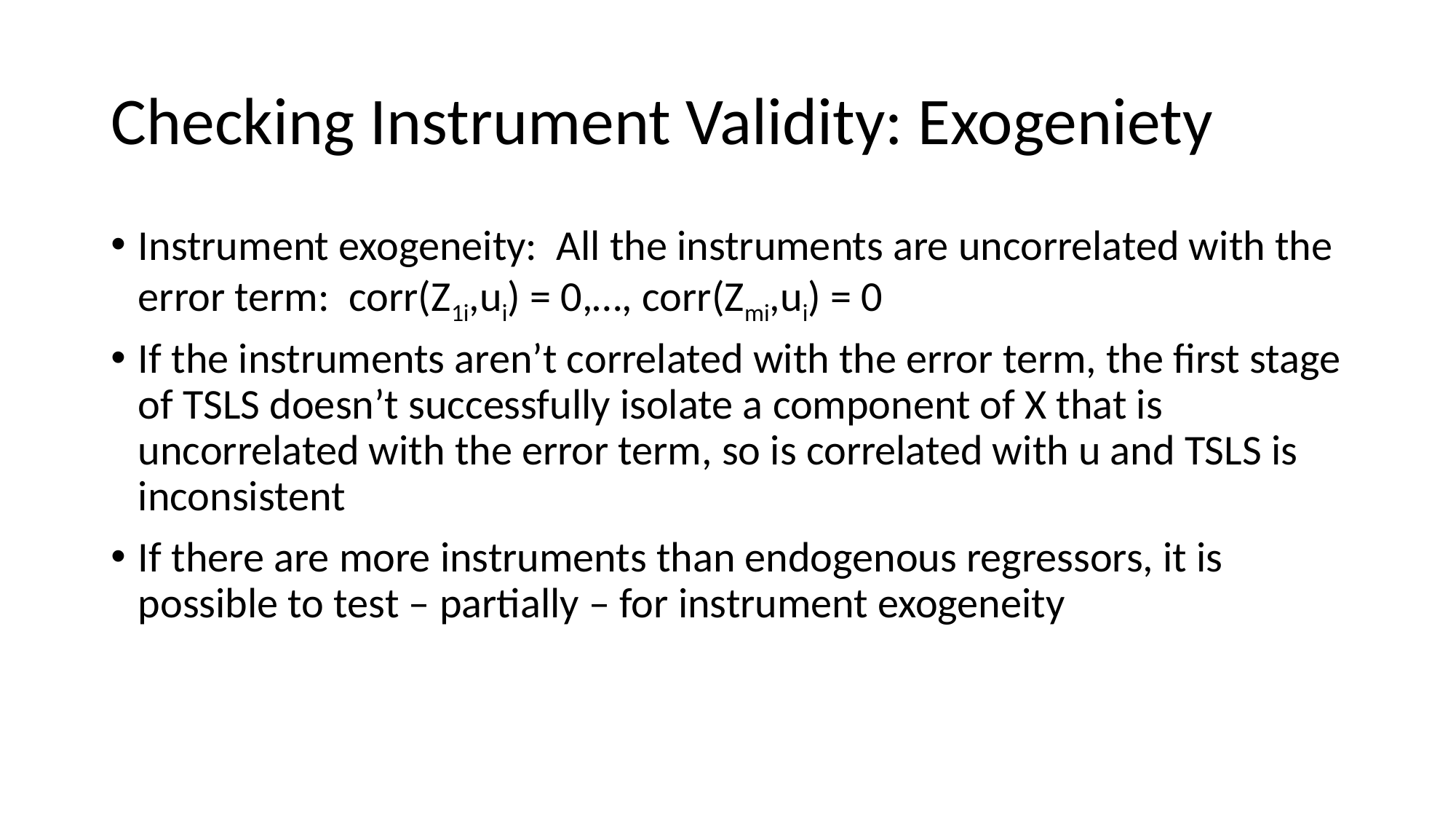

# Checking Instrument Validity: Exogeniety
Instrument exogeneity:  All the instruments are uncorrelated with the error term:  corr(Z1i,ui) = 0,…, corr(Zmi,ui) = 0
If the instruments aren’t correlated with the error term, the first stage of TSLS doesn’t successfully isolate a component of X that is uncorrelated with the error term, so is correlated with u and TSLS is inconsistent
If there are more instruments than endogenous regressors, it is possible to test – partially – for instrument exogeneity